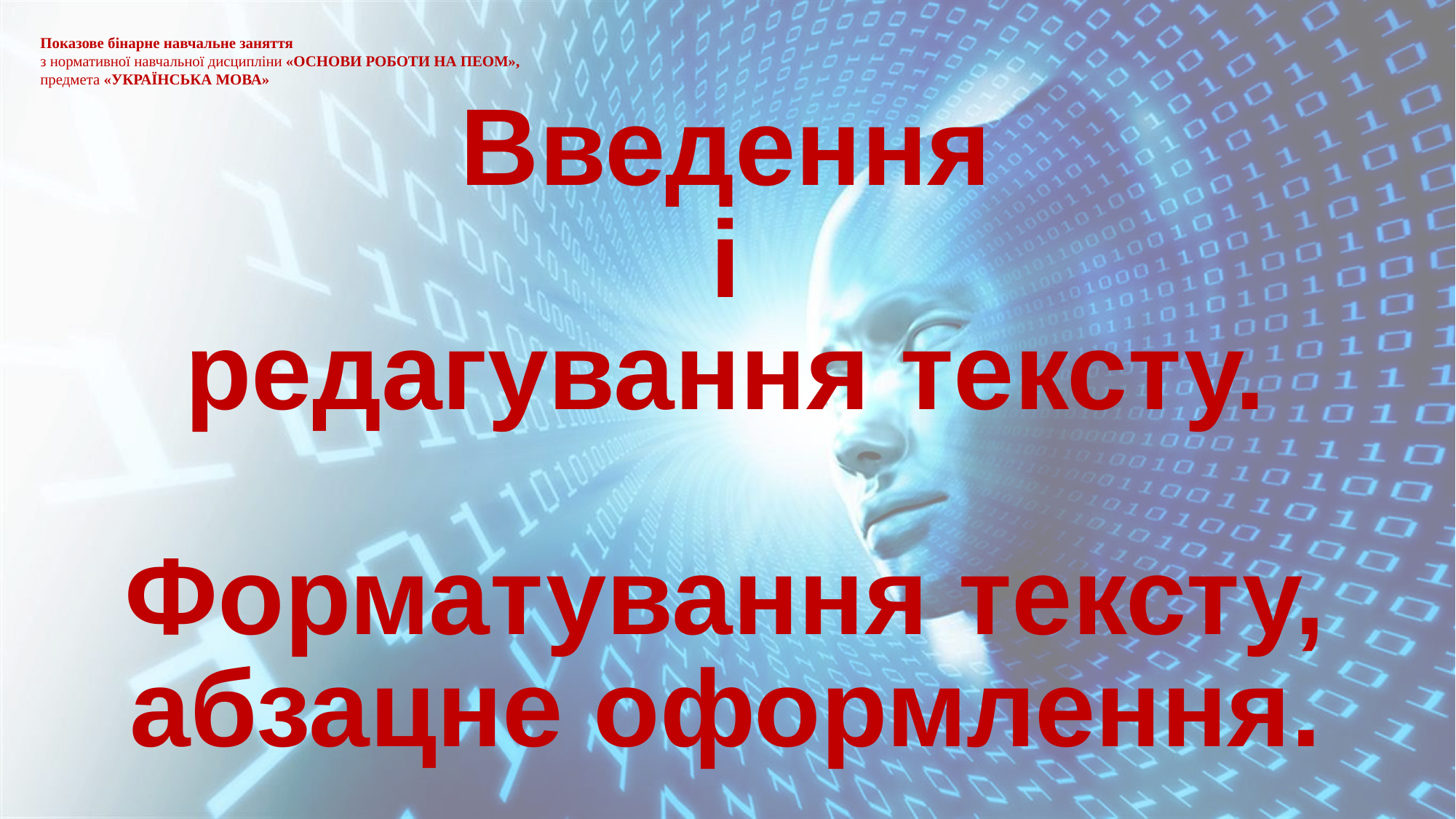

Показове бінарне навчальне заняття
з нормативної навчальної дисципліни «ОСНОВИ РОБОТИ НА ПЕОМ»,
предмета «Українська мова»
# Введення і редагування тексту. Форматування тексту, абзацне оформлення.